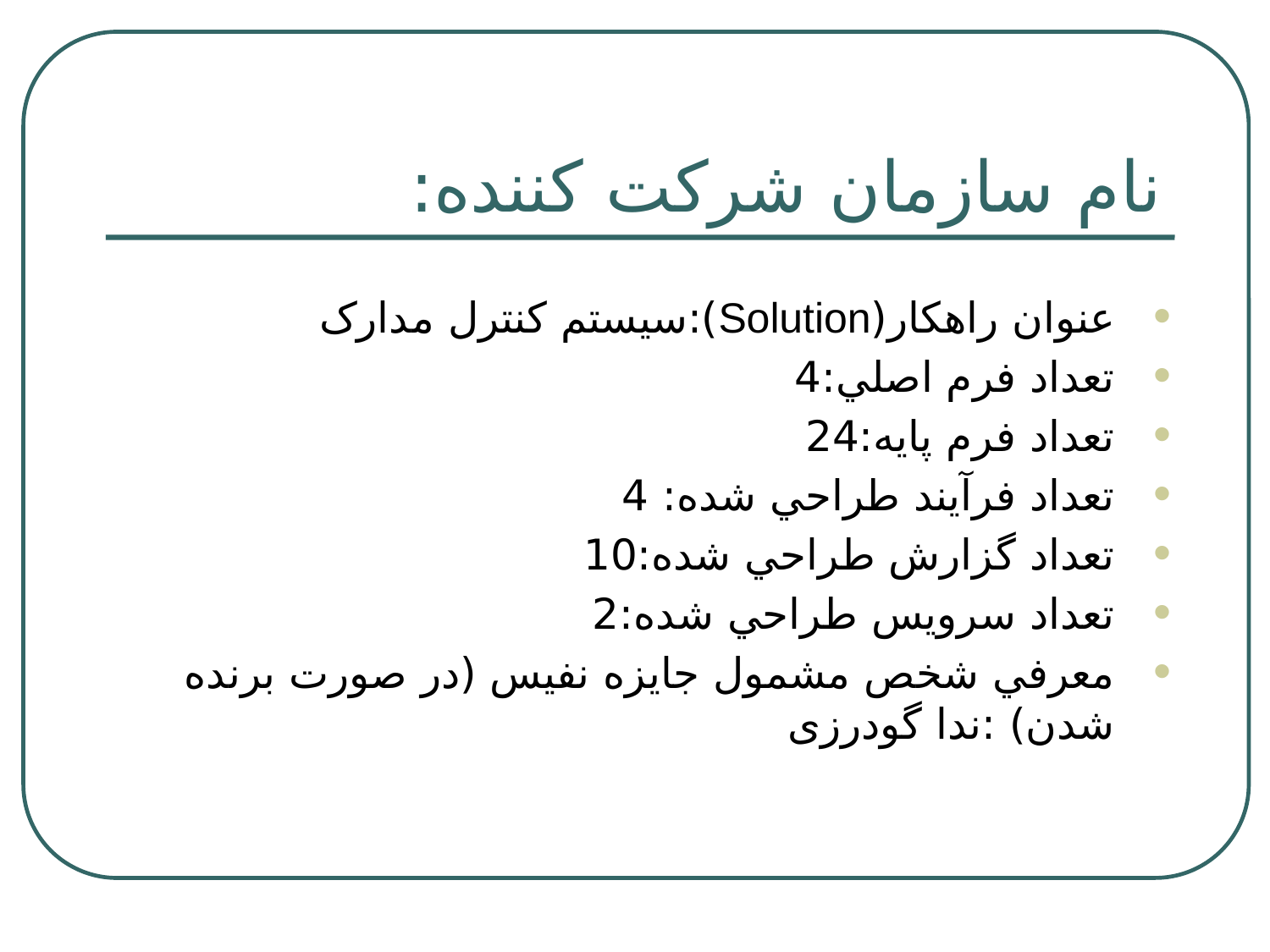

# نام سازمان شركت كننده:
عنوان راهكار(Solution):سیستم کنترل مدارک
تعداد فرم اصلي:4
تعداد فرم پايه:24
تعداد فرآيند طراحي شده: 4
تعداد گزارش طراحي شده:10
تعداد سرويس طراحي شده:2
معرفي شخص مشمول جايزه نفيس (در صورت برنده شدن) :ندا گودرزی